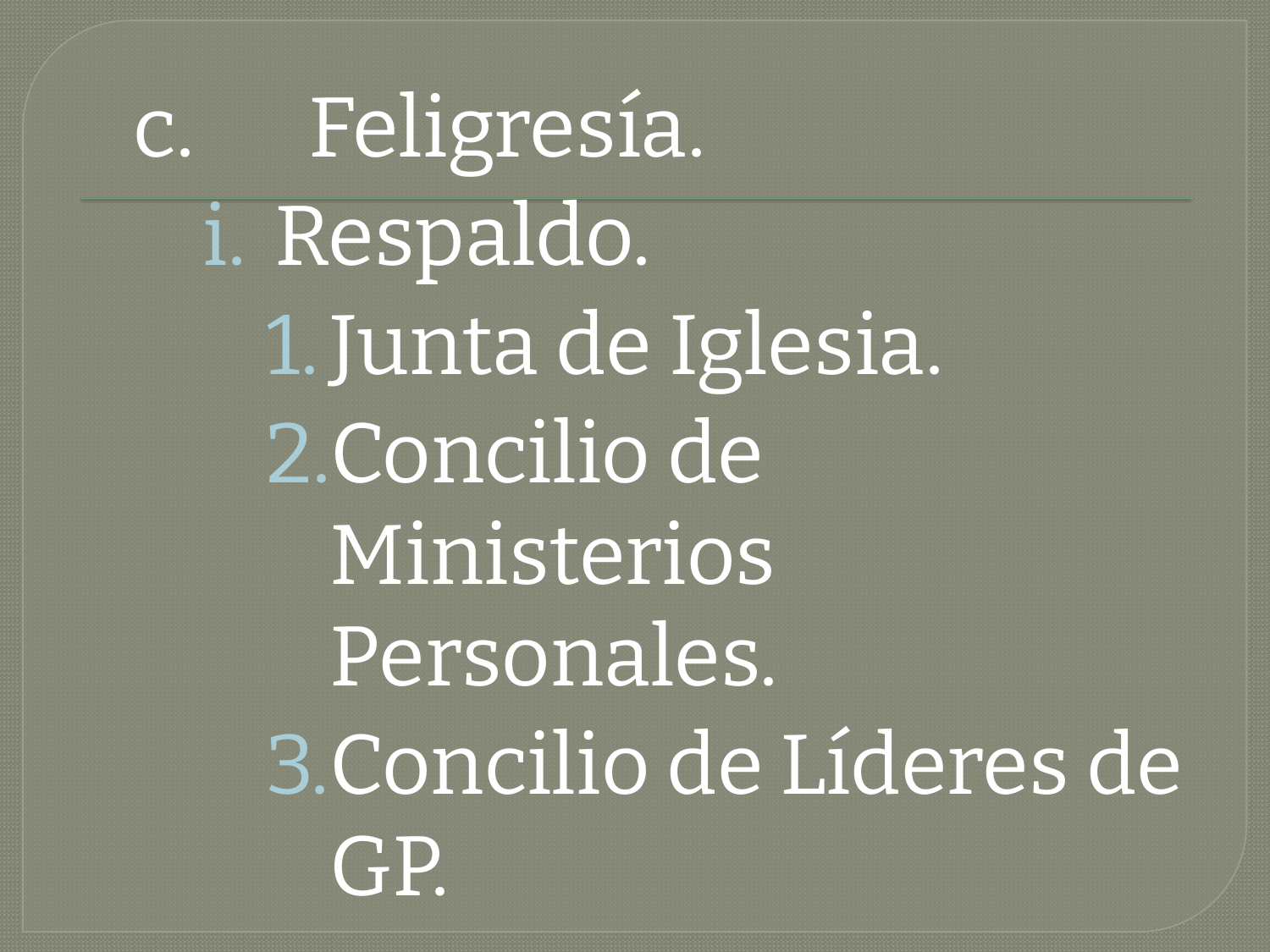

c.	 Feligresía.
Respaldo.
Junta de Iglesia.
Concilio de Ministerios Personales.
Concilio de Líderes de GP.